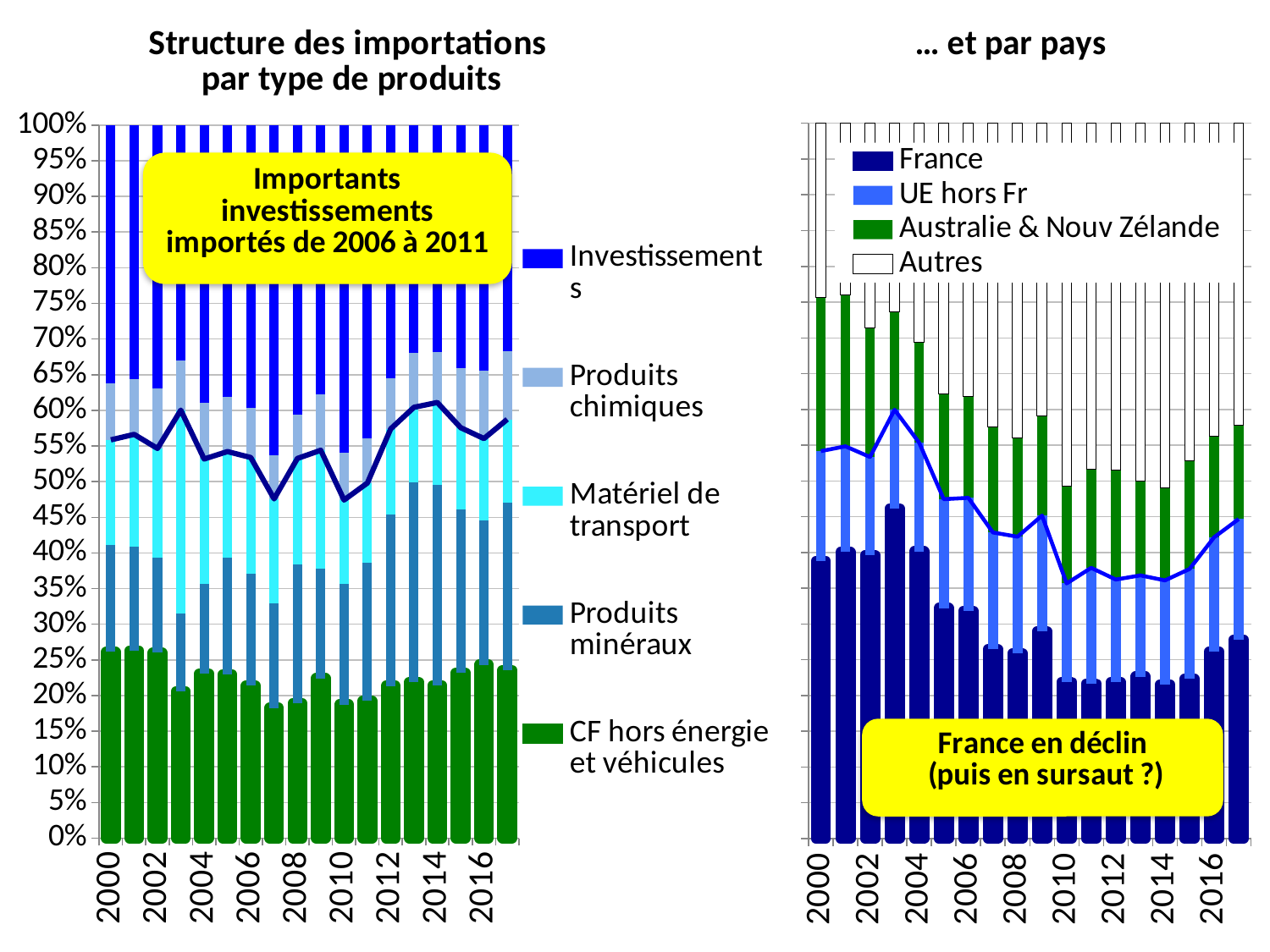

### Chart: Structure des importations
par type de produits

| Category | CF hors énergie et véhicules | Produits minéraux | Matériel de transport | Produits chimiques | Investissements |  |
|---|---|---|---|---|---|---|
| 2000 | 0.26105691514957 | 0.150157883907606 | 0.147419639204242 | 0.0797074979227109 | 0.361658063815871 | 0.558634438261418 |
| 2001 | 0.262780494465721 | 0.146085874814086 | 0.157462227270061 | 0.0777350975184747 | 0.355936305931658 | 0.566328596549868 |
| 2002 | 0.259945842225104 | 0.133907407144467 | 0.152699392850685 | 0.0841285530300423 | 0.369318804749702 | 0.546552642220256 |
| 2003 | 0.205991009799748 | 0.109402282913303 | 0.284917594909882 | 0.0693991394325086 | 0.330289972944559 | 0.600310887622933 |
| 2004 | 0.230817371449792 | 0.125523954837775 | 0.175470416103789 | 0.0784123017048347 | 0.389775955903809 | 0.531811742391356 |
| 2005  | 0.229438461892406 | 0.164211200596496 | 0.148571929063826 | 0.0771189842398495 | 0.380659424207422 | 0.542221591552728 |
| 2006 | 0.213844393446485 | 0.156521076867637 | 0.163526302561346 | 0.069997289085859 | 0.396110938038672 | 0.533891772875469 |
| 2007 | 0.182512695813332 | 0.147140103422923 | 0.146119181583918 | 0.0616219409943182 | 0.462606078185509 | 0.475771980820173 |
| 2008 | 0.18905366848577 | 0.194501528825646 | 0.149006163031101 | 0.0618173944105829 | 0.405621245246901 | 0.532561360342516 |
| 2009 | 0.224080914986377 | 0.153780002875746 | 0.166192774487558 | 0.0788685994762047 | 0.377077708174114 | 0.544053692349681 |
| 2010 | 0.187205331800765 | 0.169306290396396 | 0.117631927321591 | 0.0665929027158759 | 0.459263547765372 | 0.474143549518752 |
| 2011 | 0.192562537278875 | 0.19369663172231 | 0.111796873442727 | 0.0621979058721299 | 0.439746051683959 | 0.498056042443912 |
| 2012 | 0.213581058835175 | 0.240572080694811 | 0.11986426161102 | 0.0713485708919436 | 0.35463402796705 | 0.574017401141006 |
| 2013 | 0.218777798648488 | 0.280330517950037 | 0.105214579398026 | 0.0765621145561252 | 0.319114989447324 | 0.604322895996551 |
| 2014 | 0.214279559582962 | 0.281292723350333 | 0.11544082677184 | 0.0707223951379008 | 0.318264495156965 | 0.611013109705134 |
| 2015 | 0.23192501719166 | 0.229469121027535 | 0.11438881514909 | 0.0836632366418362 | 0.340553809989879 | 0.575782953368284 |
| 2016 | 0.24316020154593 | 0.202008117255857 | 0.115298841577526 | 0.0947482601858497 | 0.344784579434837 | 0.560467160379313 |
| 2017 | 0.235539207904214 | 0.234702628462375 | 0.117144890231494 | 0.0953744859298664 | 0.317238787472051 | 0.587386726598083 |

### Chart: … et par pays

| Category | France | UE hors Fr  | Australie & Nouv Zélande | Autres | FR +UE |
|---|---|---|---|---|---|
| 2000 | 0.388241716654993 | 0.153445465861284 | 0.214278503844457 | 0.244034313639265 | 0.541687182516277 |
| 2001 | 0.400456955215068 | 0.147938182008908 | 0.212248733266192 | 0.239356129509832 | 0.548395137223976 |
| 2002 | 0.396232002175868 | 0.137195541009146 | 0.179905477193866 | 0.286666979621119 | 0.533427543185015 |
| 2003 | 0.461649911750476 | 0.137871440689667 | 0.136283322739832 | 0.264195324820025 | 0.599521352440143 |
| 2004 | 0.401498004250895 | 0.151887323827726 | 0.139985336948603 | 0.306629334972777 | 0.553385328078621 |
| 2005  | 0.322311207618221 | 0.152132926486153 | 0.146930635154187 | 0.378625230741439 | 0.474444134104374 |
| 2006 | 0.318293262124015 | 0.158031715154481 | 0.142063911344888 | 0.381611111376617 | 0.476324977278496 |
| 2007 | 0.264504012985166 | 0.163399867285018 | 0.14775558742802 | 0.424340532301796 | 0.427903880270184 |
| 2008 | 0.259140248966747 | 0.162816017512537 | 0.138274973712356 | 0.43976875980836 | 0.421956266479284 |
| 2009 | 0.289745974377453 | 0.161778524927819 | 0.139679697752565 | 0.408795802942164 | 0.451524499305271 |
| 2010 | 0.219121429081312 | 0.13750246760024 | 0.135888783182236 | 0.507487320136212 | 0.356623896681552 |
| 2011 | 0.216863653186386 | 0.161614548964616 | 0.138048052634804 | 0.483473745214193 | 0.378478202151002 |
| 2012 | 0.218474913885231 | 0.143594695353295 | 0.153315664456834 | 0.484614726304639 | 0.362069609238526 |
| 2013 | 0.226440078300441 | 0.14147200400764 | 0.131549931280441 | 0.500537986411478 | 0.367912082308081 |
| 2014 | 0.215574202458305 | 0.145314282981511 | 0.129800743828064 | 0.50931077073212 | 0.360888485439816 |
| 2015 | 0.223162221396152 | 0.153667423530259 | 0.150880382472664 | 0.472289972600925 | 0.376829644926411 |
| 2016 | 0.261426678524731 | 0.159738377473721 | 0.141924577058753 | 0.436910366942795 | 0.421165055998452 |
| 2017 | 0.278071019693545 | 0.168527814872821 | 0.131283870493266 | 0.422117294940368 | 0.446598834566366 |